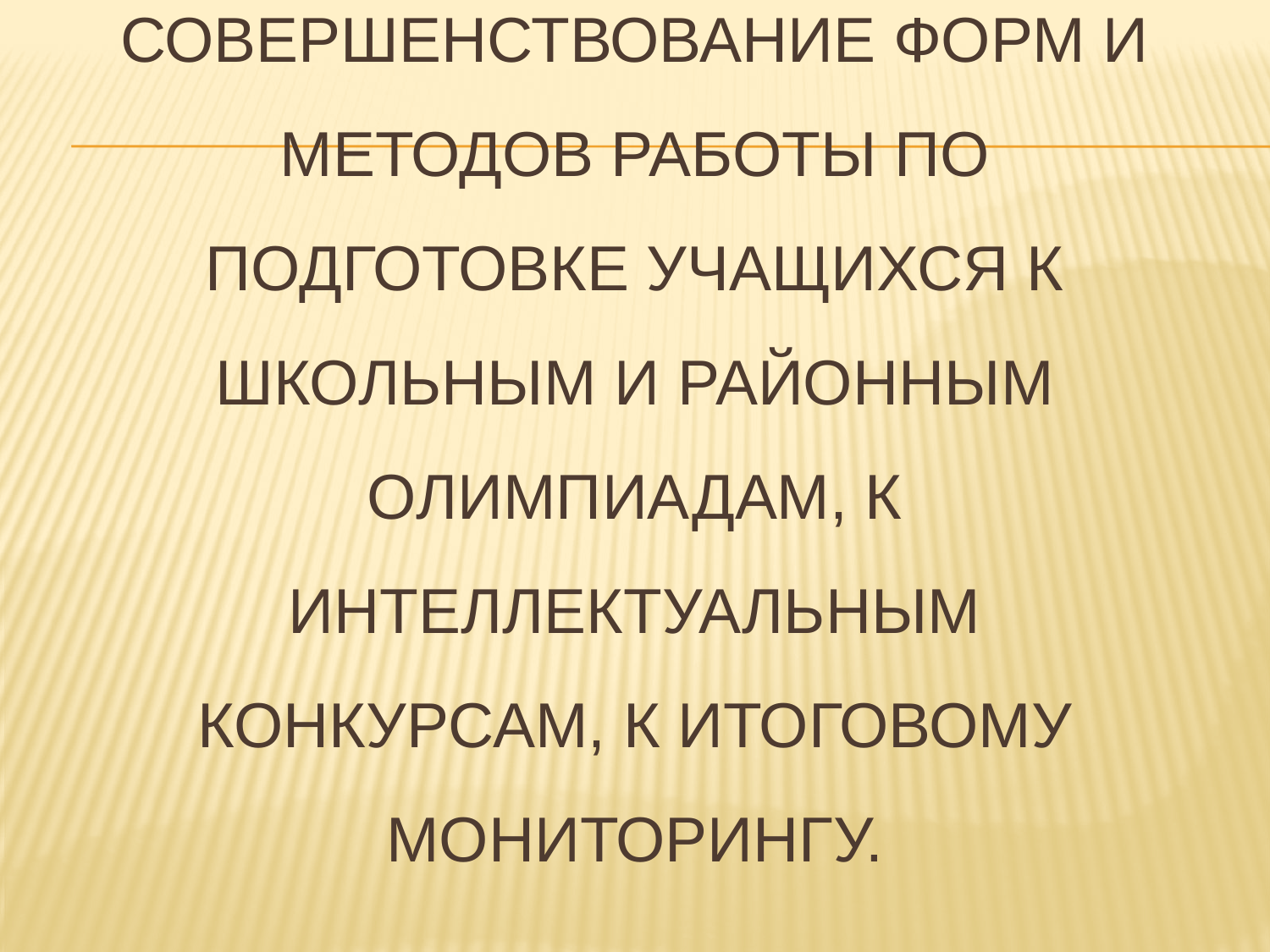

# Совершенствование форм и методов работы по подготовке учащихся к школьным и районным олимпиадам, к интеллектуальным конкурсам, к итоговому мониторингу.